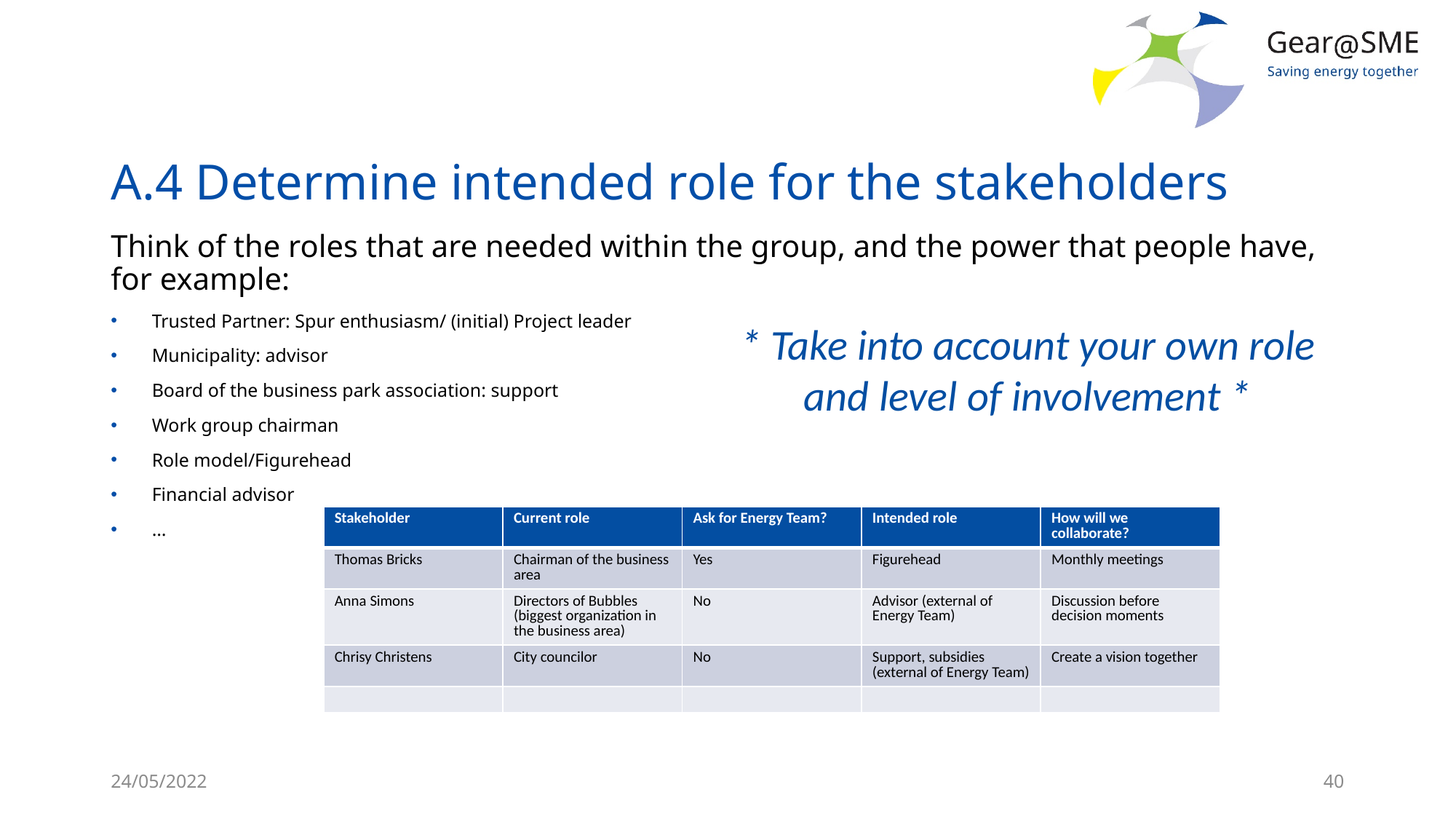

# A.4 Determine intended role for the stakeholders
Think of the roles that are needed within the group, and the power that people have, for example:
Trusted Partner: Spur enthusiasm/ (initial) Project leader
Municipality: advisor
Board of the business park association: support
Work group chairman
Role model/Figurehead
Financial advisor
…

* Take into account your own role and level of involvement *
| Stakeholder | Current role | Ask for Energy Team? | Intended role | How will we collaborate? |
| --- | --- | --- | --- | --- |
| Thomas Bricks | Chairman of the business area | Yes | Figurehead | Monthly meetings |
| Anna Simons | Directors of Bubbles (biggest organization in the business area) | No | Advisor (external of Energy Team) | Discussion before decision moments |
| Chrisy Christens | City councilor | No | Support, subsidies (external of Energy Team) | Create a vision together |
|  |  |  |  |  |

24/05/2022
40